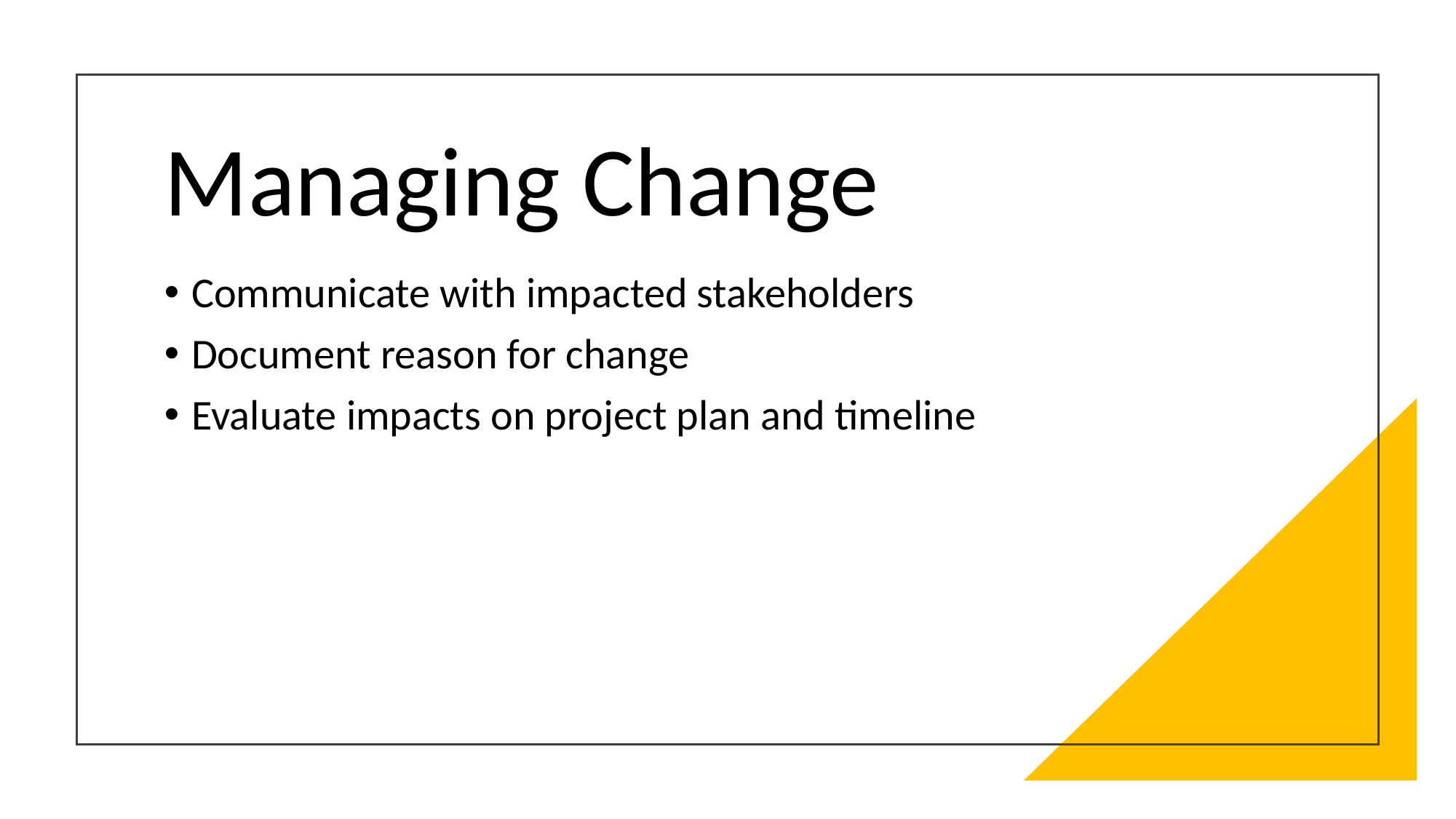

# Managing Change
Communicate with impacted stakeholders
Document reason for change
Evaluate impacts on project plan and timeline